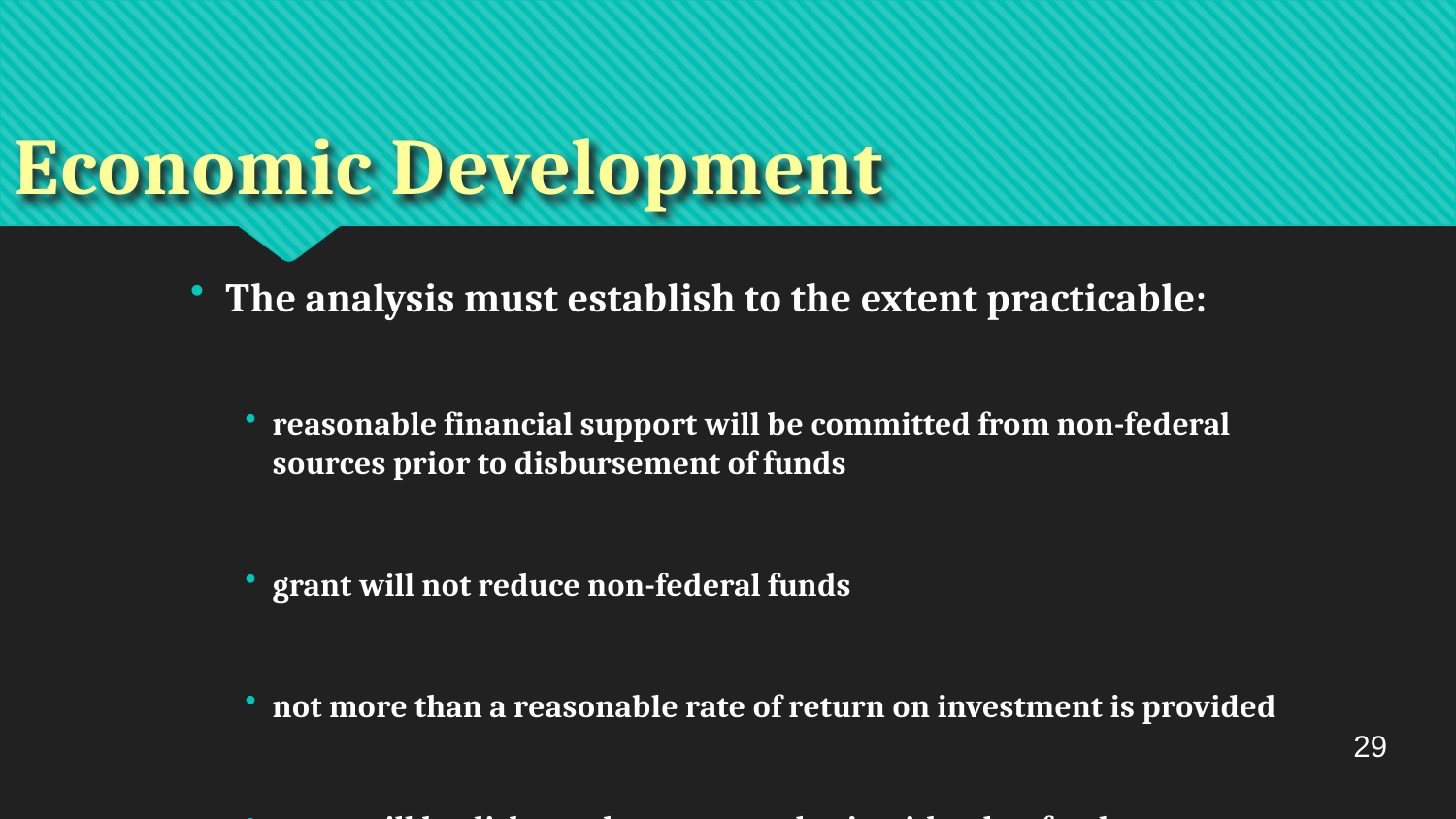

# Economic Development
The analysis must establish to the extent practicable:

reasonable financial support will be committed from non-federal sources prior to disbursement of funds

grant will not reduce non-federal funds

not more than a reasonable rate of return on investment is provided

grant will be disbursed on pro-rata basis with other funds

29